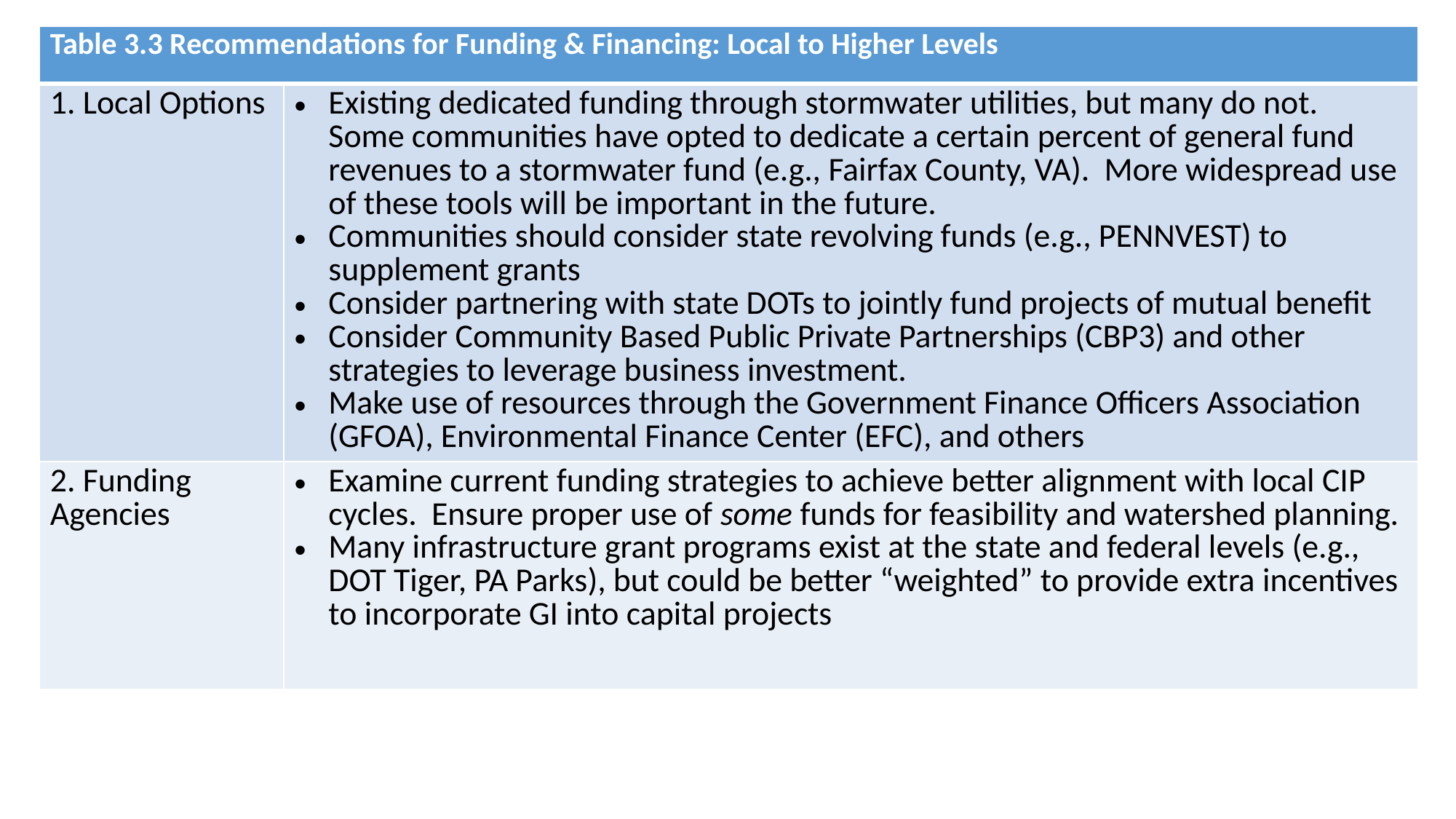

| Table 3.3 Recommendations for Funding & Financing: Local to Higher Levels |  |
| --- | --- |
| 1. Local Options | Existing dedicated funding through stormwater utilities, but many do not. Some communities have opted to dedicate a certain percent of general fund revenues to a stormwater fund (e.g., Fairfax County, VA). More widespread use of these tools will be important in the future. Communities should consider state revolving funds (e.g., PENNVEST) to supplement grants Consider partnering with state DOTs to jointly fund projects of mutual benefit Consider Community Based Public Private Partnerships (CBP3) and other strategies to leverage business investment. Make use of resources through the Government Finance Officers Association (GFOA), Environmental Finance Center (EFC), and others |
| 2. Funding Agencies | Examine current funding strategies to achieve better alignment with local CIP cycles. Ensure proper use of some funds for feasibility and watershed planning. Many infrastructure grant programs exist at the state and federal levels (e.g., DOT Tiger, PA Parks), but could be better “weighted” to provide extra incentives to incorporate GI into capital projects |